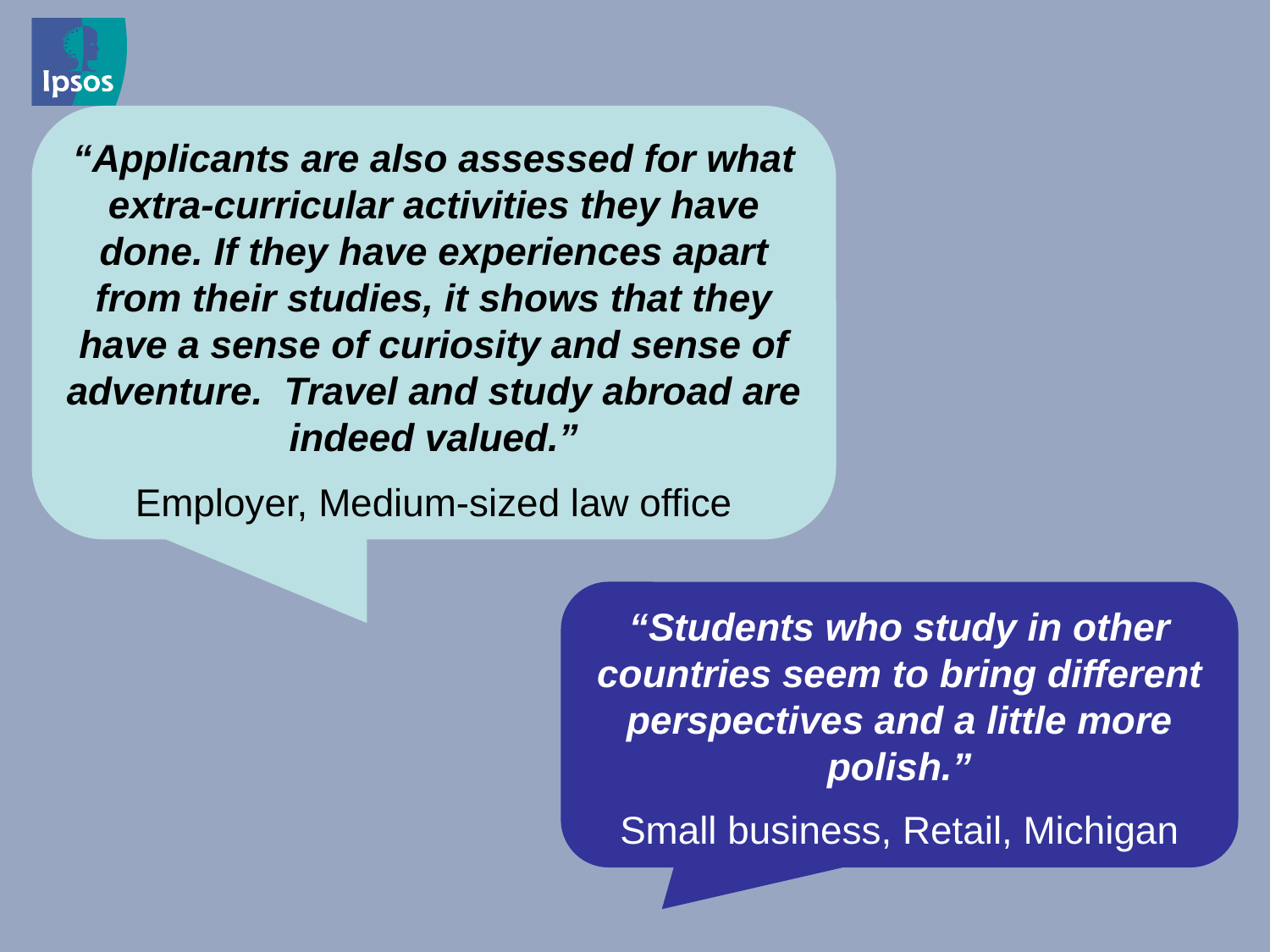

“Applicants are also assessed for what extra-curricular activities they have done. If they have experiences apart from their studies, it shows that they have a sense of curiosity and sense of adventure.  Travel and study abroad are indeed valued.”

Employer, Medium-sized law office
“Students who study in other countries seem to bring different perspectives and a little more polish.”

Small business, Retail, Michigan